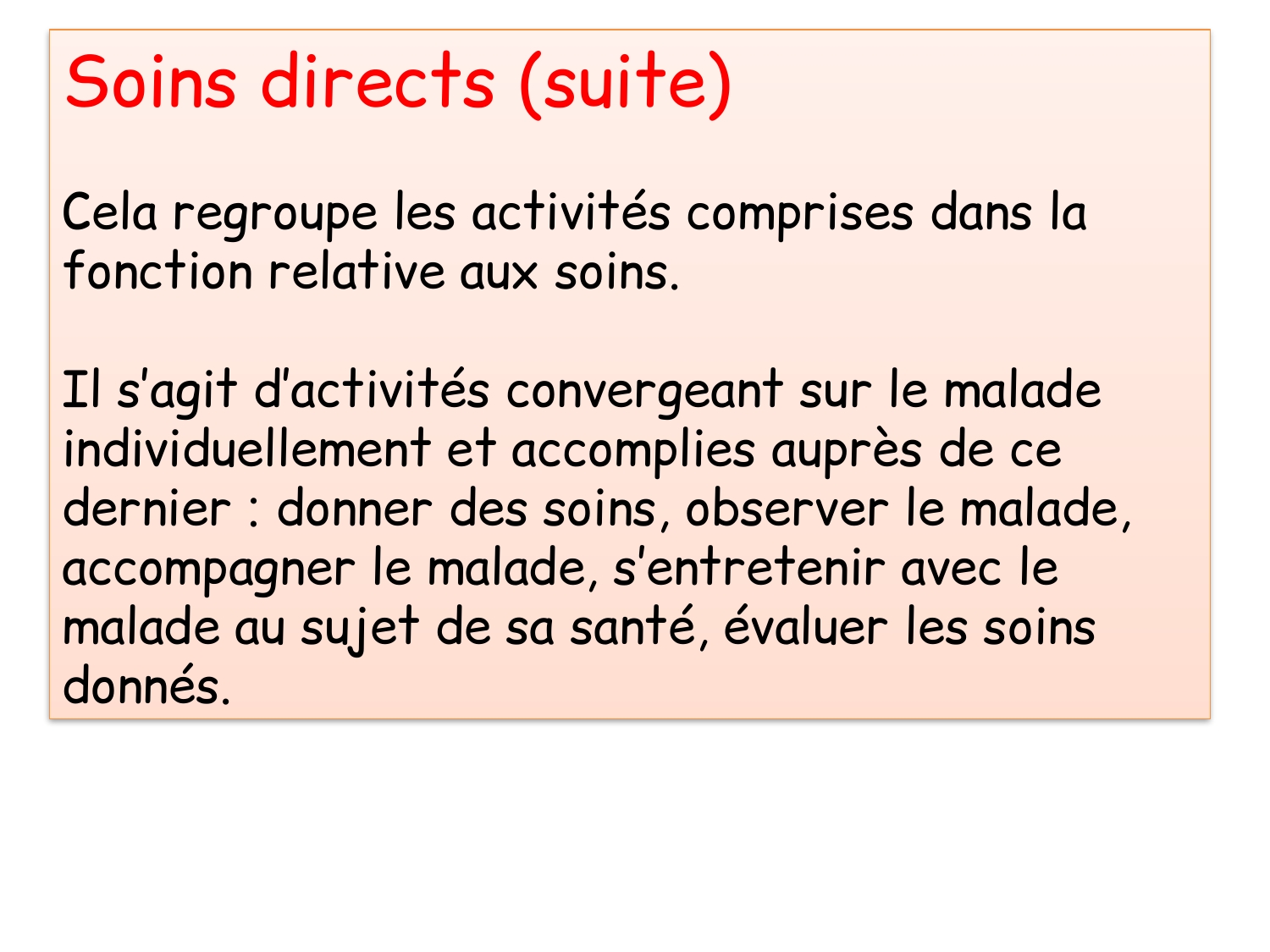

Soins directs (suite)

Cela regroupe les activités comprises dans la fonction relative aux soins.

Il s’agit d’activités convergeant sur le malade individuellement et accomplies auprès de ce dernier : donner des soins, observer le malade, accompagner le malade, s’entretenir avec le malade au sujet de sa santé, évaluer les soins donnés.